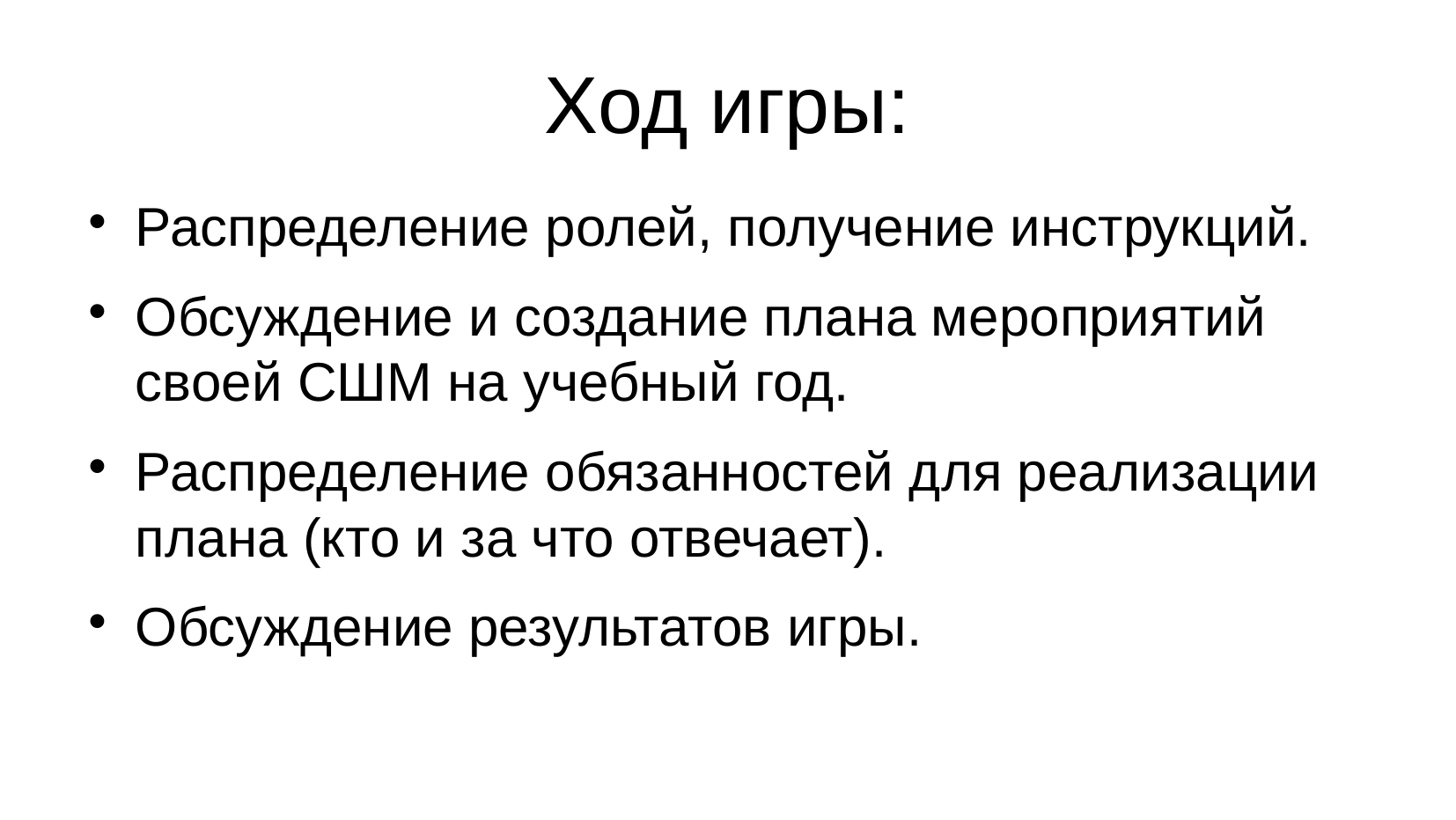

# Ход игры:
Распределение ролей, получение инструкций.
Обсуждение и создание плана мероприятий своей СШМ на учебный год.
Распределение обязанностей для реализации плана (кто и за что отвечает).
Обсуждение результатов игры.